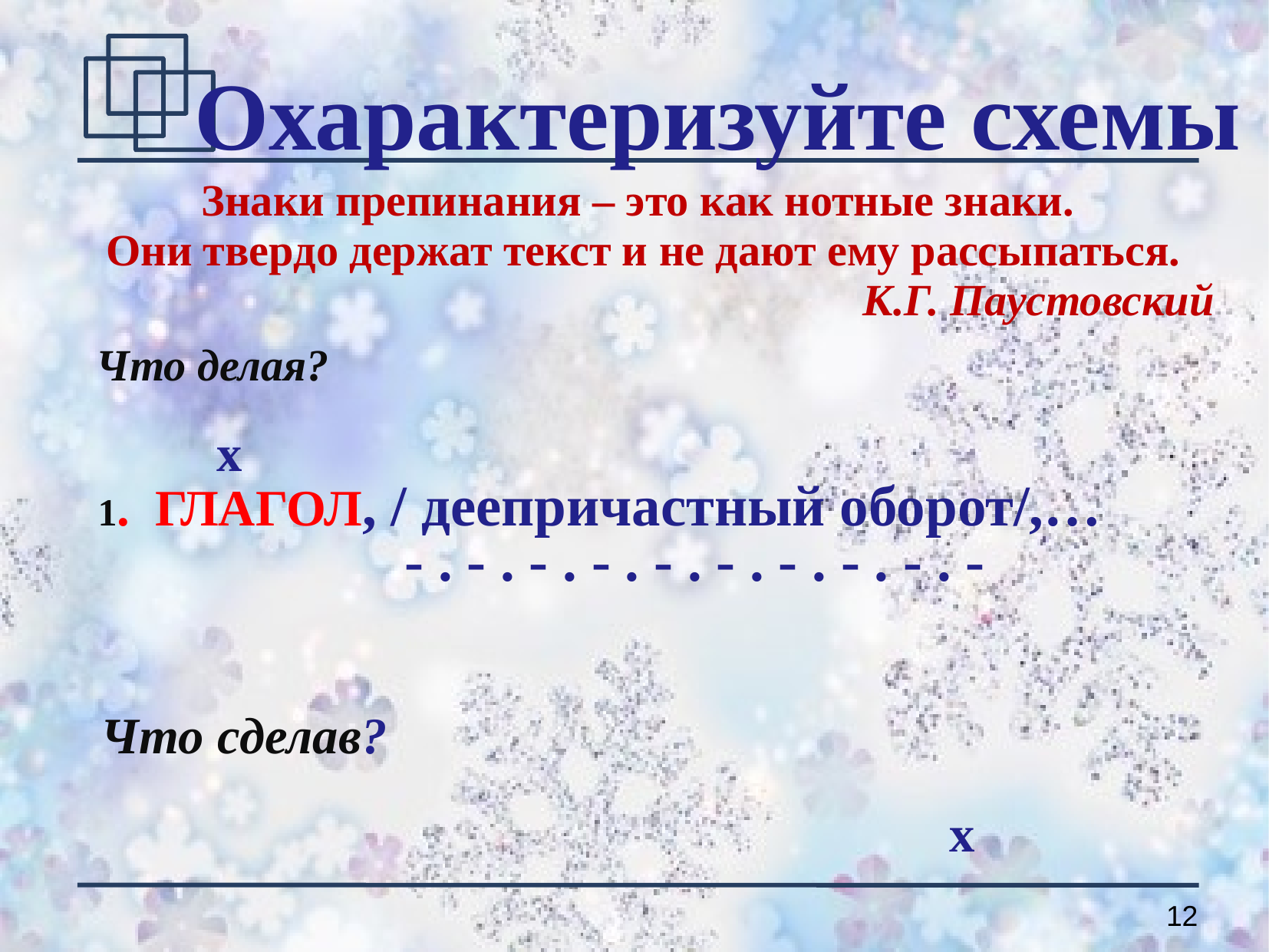

# Охарактеризуйте схемы
Знаки препинания – это как нотные знаки.
Они твердо держат текст и не дают ему рассыпаться.
К.Г. Паустовский
 Что делая?
          х
 1.  ГЛАГОЛ, / деепричастный оборот/,…
                      - . - . - . - . - . - . - . - . - . -

 Что сделав?
                                                                   х
2. …,/ деепричастный оборот/,  ГЛАГОЛ
         -.-.-.-.-.-.-.-.-.-.-.-.-.-.-.-.-.-.-.-.-.-.-.-.-.-.-.-.-.